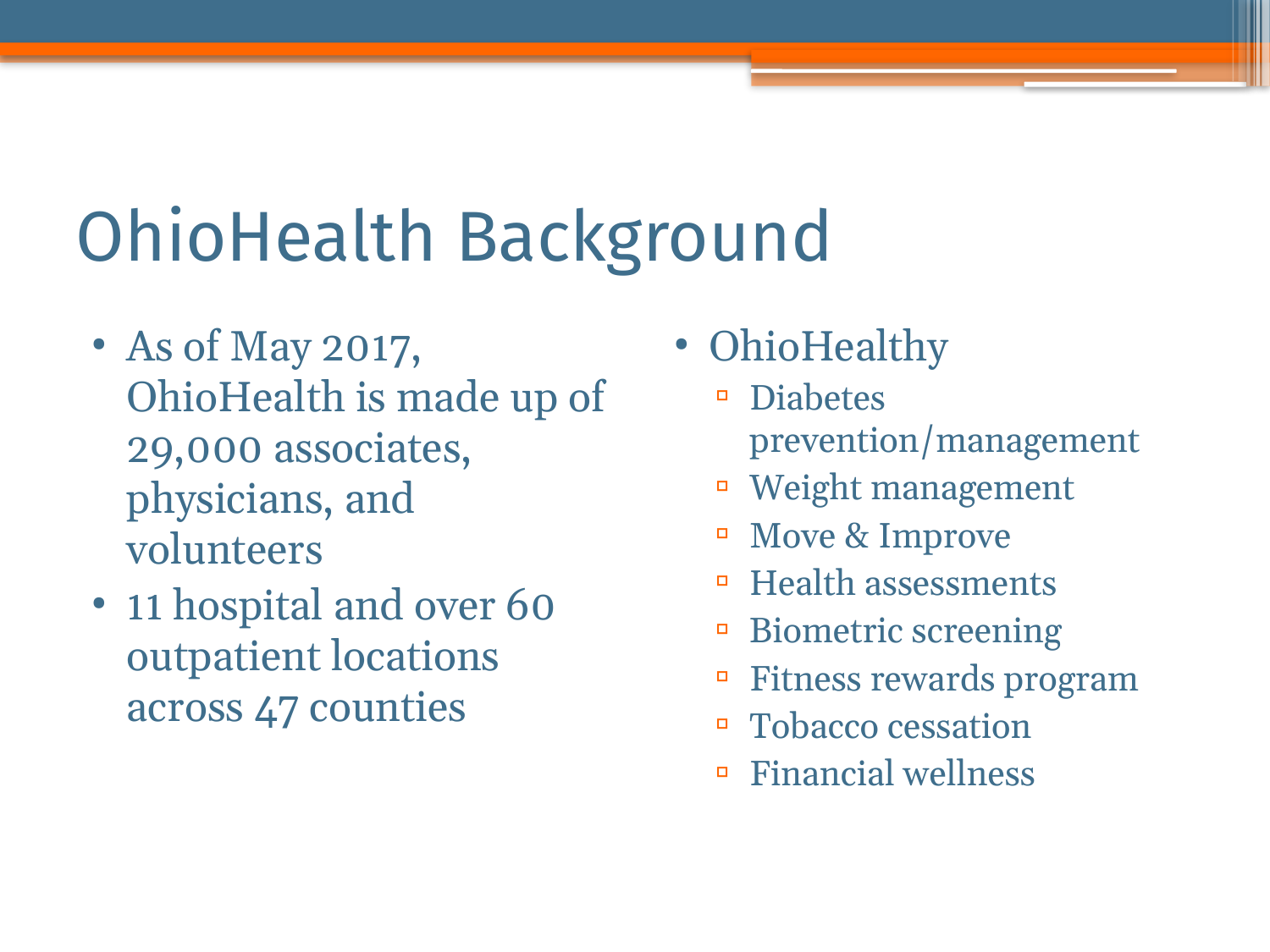

# OhioHealth Background
As of May 2017, OhioHealth is made up of 29,000 associates, physicians, and volunteers
11 hospital and over 60 outpatient locations across 47 counties
OhioHealthy
Diabetes prevention/management
Weight management
Move & Improve
Health assessments
Biometric screening
Fitness rewards program
Tobacco cessation
Financial wellness